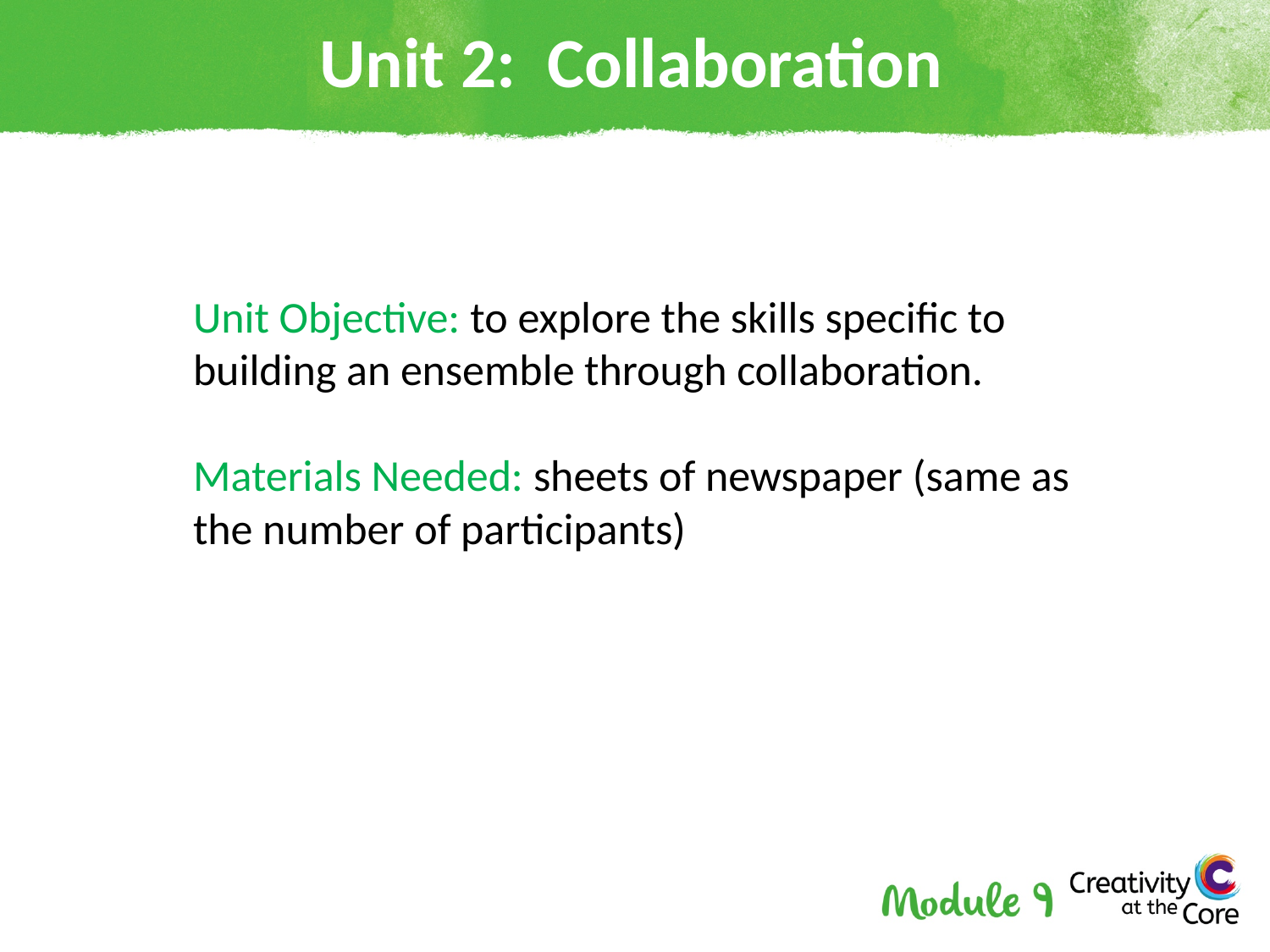

# Unit 2:  Collaboration

Unit Objective: to explore the skills specific to building an ensemble through collaboration.

Materials Needed: sheets of newspaper (same as the number of participants)